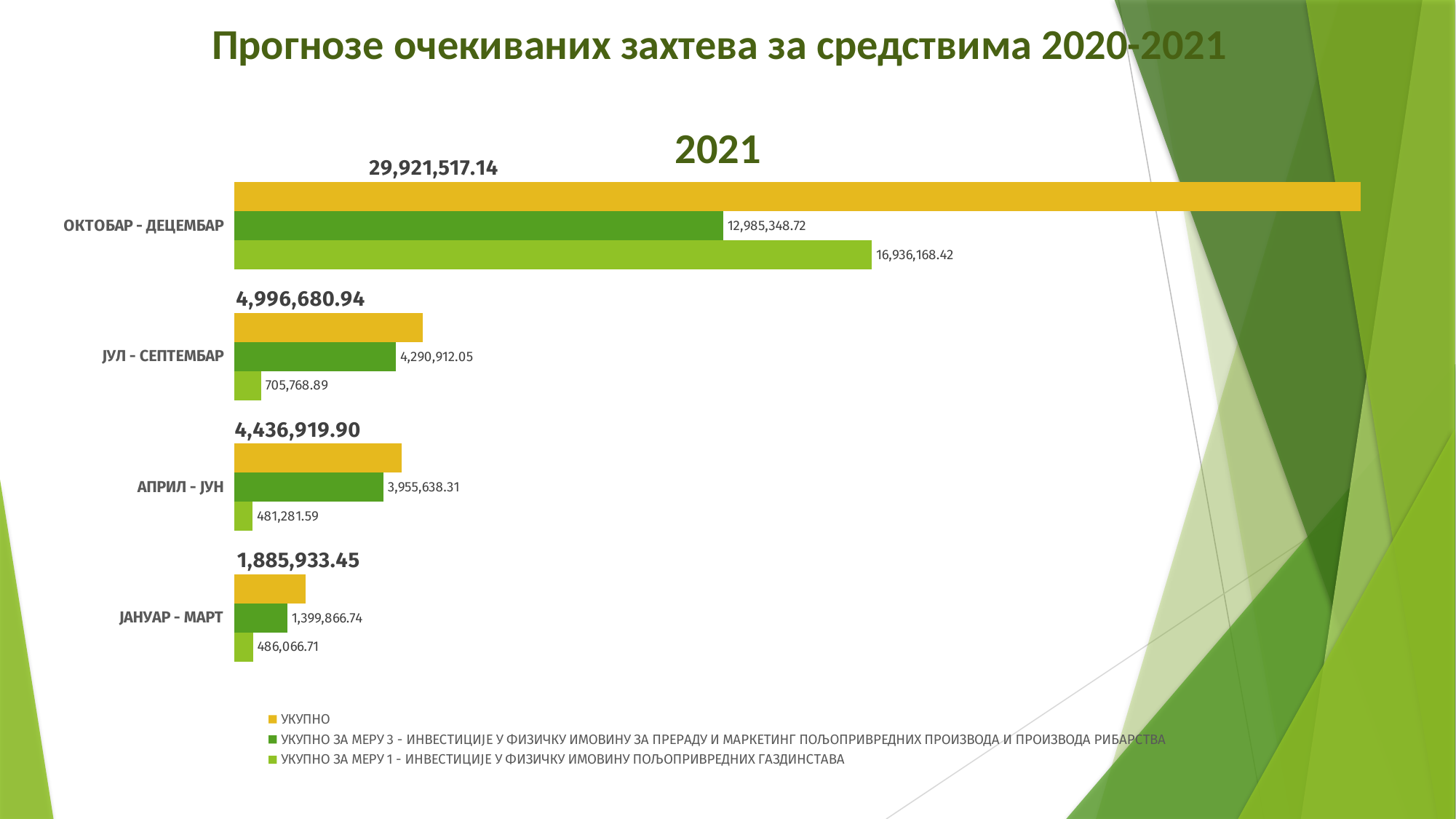

# Прогнозе очекиваних захтева за средствима 2020-2021

### Chart: 2021

| Category | УКУПНО ЗА МЕРУ 1 - ИНВЕСТИЦИЈЕ У ФИЗИЧКУ ИМОВИНУ ПОЉОПРИВРЕДНИХ ГАЗДИНСТАВА | УКУПНО ЗА МЕРУ 3 - ИНВЕСТИЦИЈЕ У ФИЗИЧКУ ИМОВИНУ ЗА ПРЕРАДУ И МАРКЕТИНГ ПОЉОПРИВРЕДНИХ ПРОИЗВОДА И ПРОИЗВОДА РИБАРСТВА  | УКУПНО |
|---|---|---|---|
| ЈАНУАР - МАРТ | 486066.71 | 1399866.74 | 1885933.45 |
| АПРИЛ - ЈУН | 481281.59 | 3955638.31 | 4436919.9 |
| ЈУЛ - СЕПТЕМБАР | 705768.89 | 4290912.05 | 4996680.9399999995 |
| ОКТОБАР - ДЕЦЕМБАР | 16936168.42 | 12985348.72 | 29921517.14 |